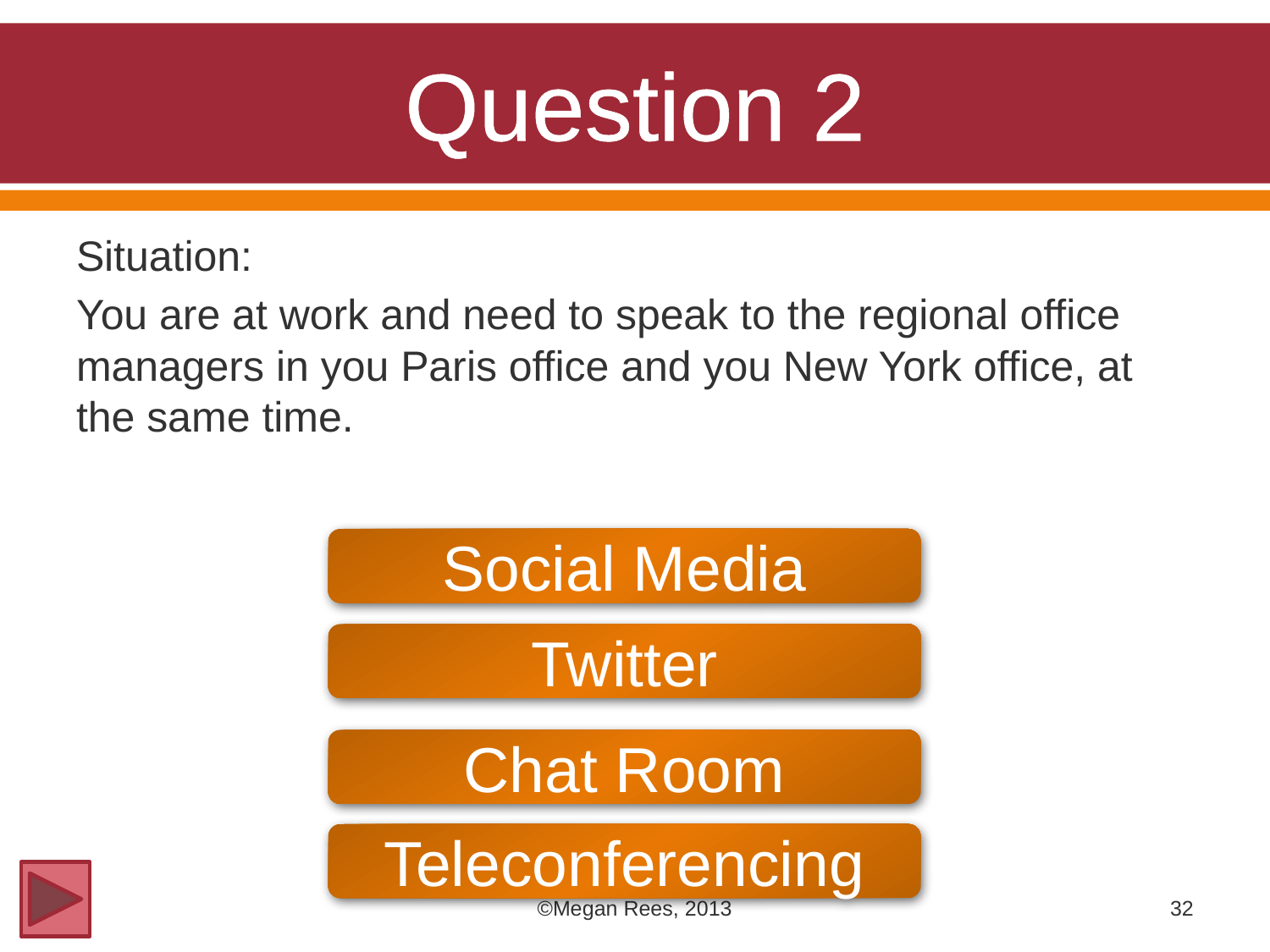

# Question 2
Situation:
You are at work and need to speak to the regional office managers in you Paris office and you New York office, at the same time.
Social Media
Twitter
Chat Room
Teleconferencing

©Megan Rees, 2013
32